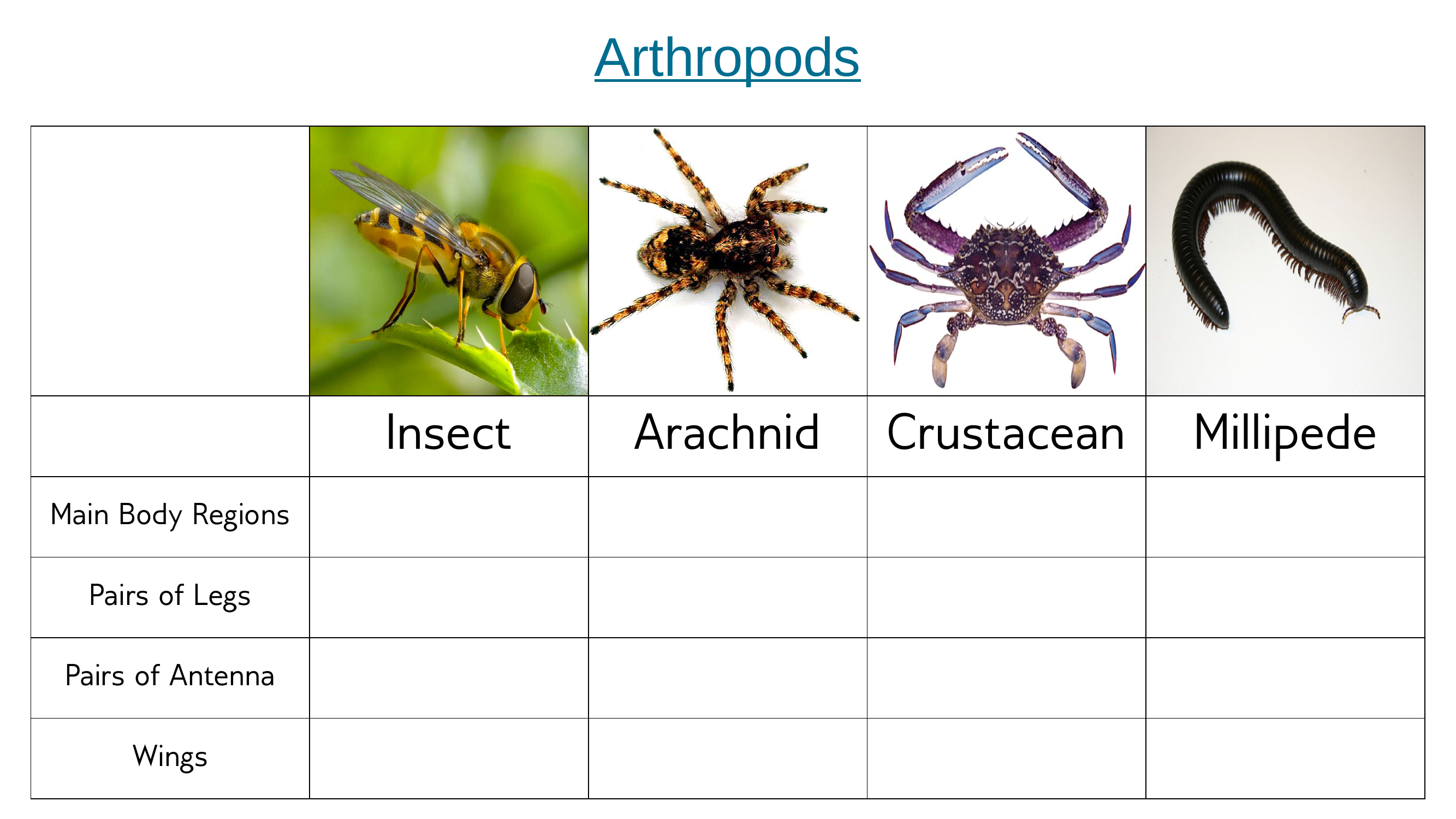

Arthropods
|  |  |  |  |  |
| --- | --- | --- | --- | --- |
|  | Insect | Arachnid | Crustacean | Millipede |
| Main Body Regions |  |  |  |  |
| Pairs of Legs |  |  |  |  |
| Pairs of Antenna |  |  |  |  |
| Wings |  |  |  |  |